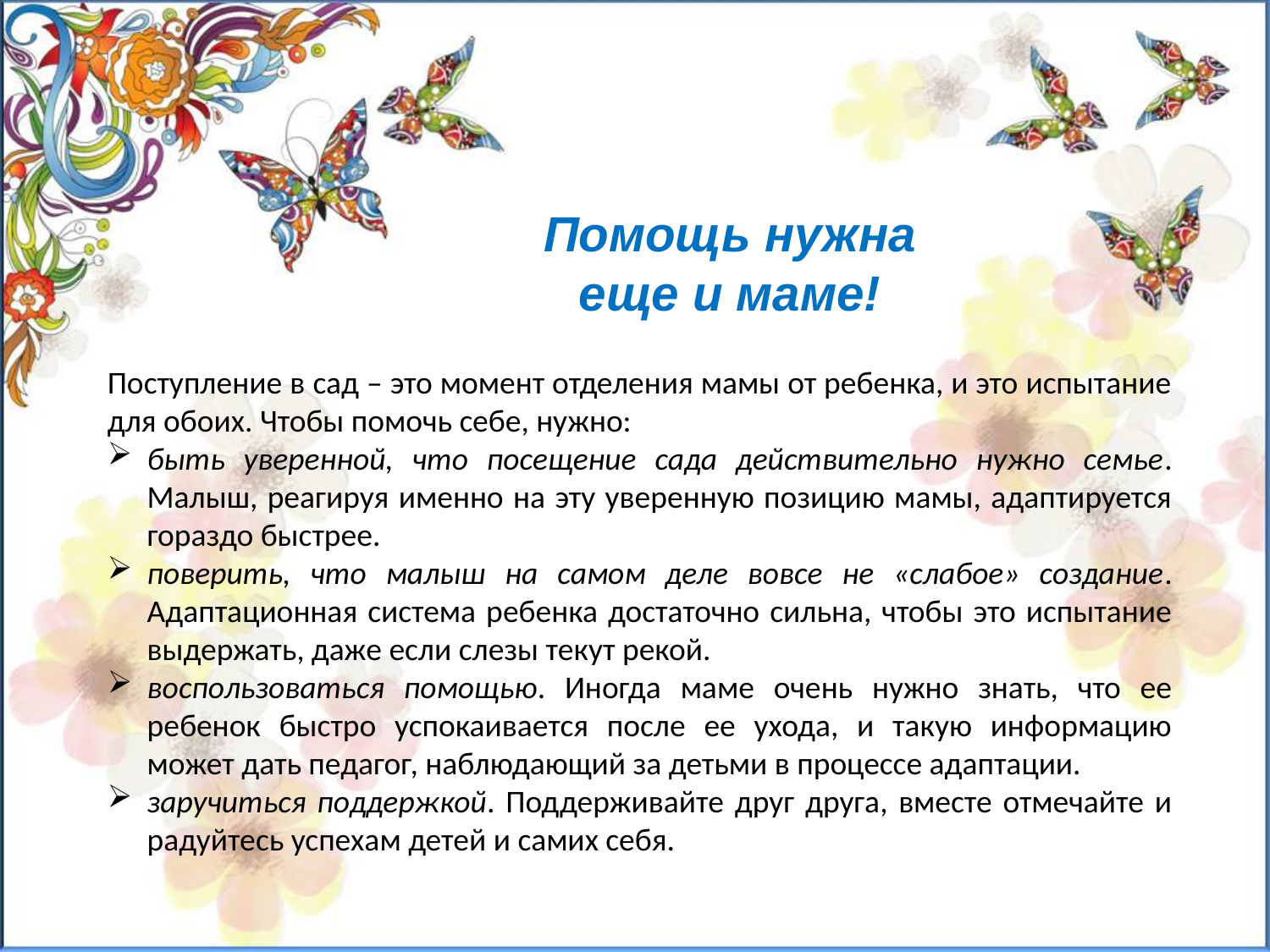

Помощь нужна еще и маме!
Поступление в сад – это момент отделения мамы от ребенка, и это испытание для обоих. Чтобы помочь себе, нужно:
быть уверенной, что посещение сада действительно нужно семье. Малыш, реагируя именно на эту уверенную позицию мамы, адаптируется гораздо быстрее.
поверить, что малыш на самом деле вовсе не «слабое» создание. Адаптационная система ребенка достаточно сильна, чтобы это испытание выдержать, даже если слезы текут рекой.
воспользоваться помощью. Иногда маме очень нужно знать, что ее ребенок быстро успокаивается после ее ухода, и такую информацию может дать педагог, наблюдающий за детьми в процессе адаптации.
заручиться поддержкой. Поддерживайте друг друга, вместе отмечайте и радуйтесь успехам детей и самих себя.